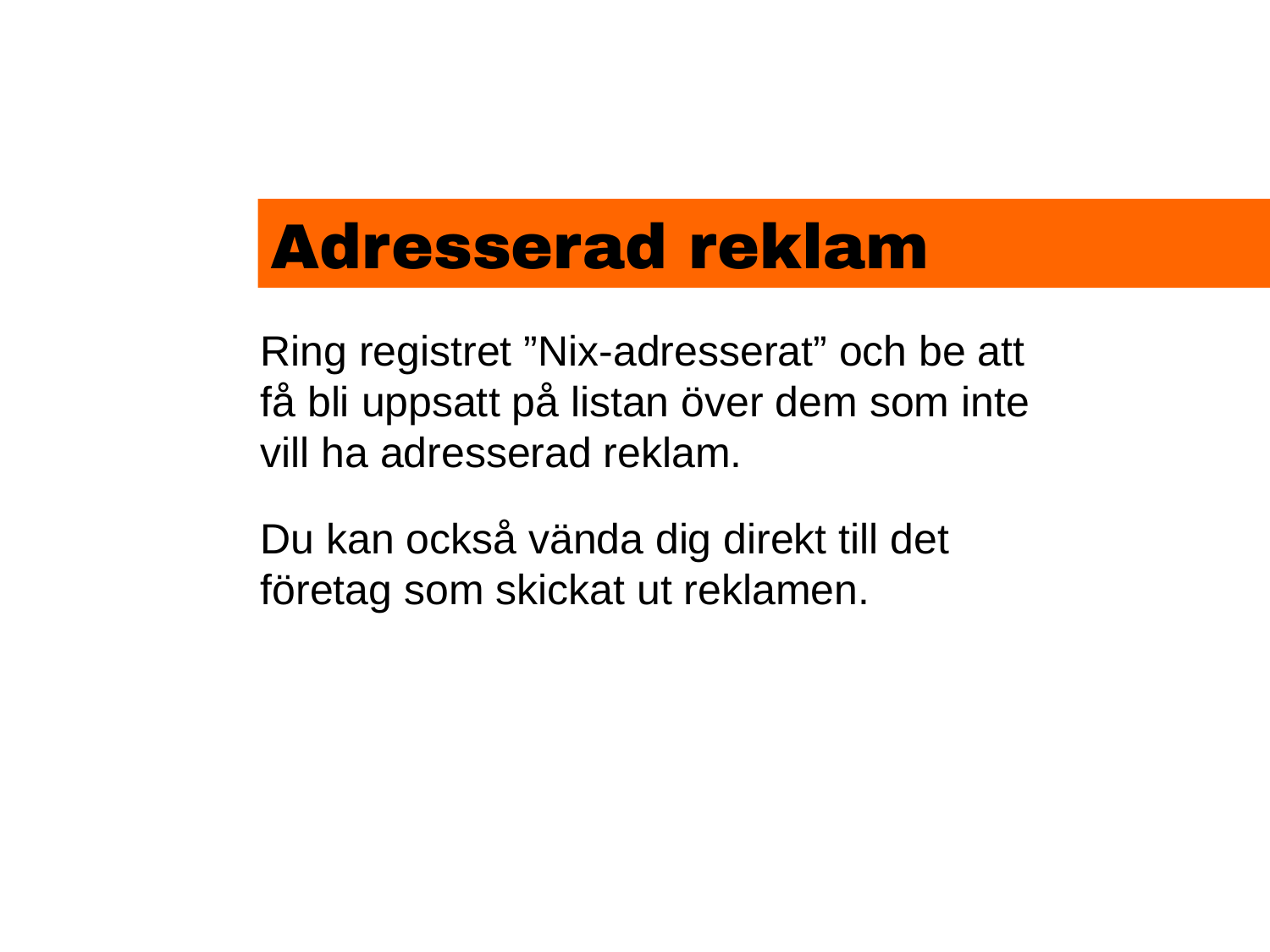

Adresserad reklam
Ring registret ”Nix-adresserat” och be att få bli uppsatt på listan över dem som inte vill ha adresserad reklam.
Du kan också vända dig direkt till det företag som skickat ut reklamen.